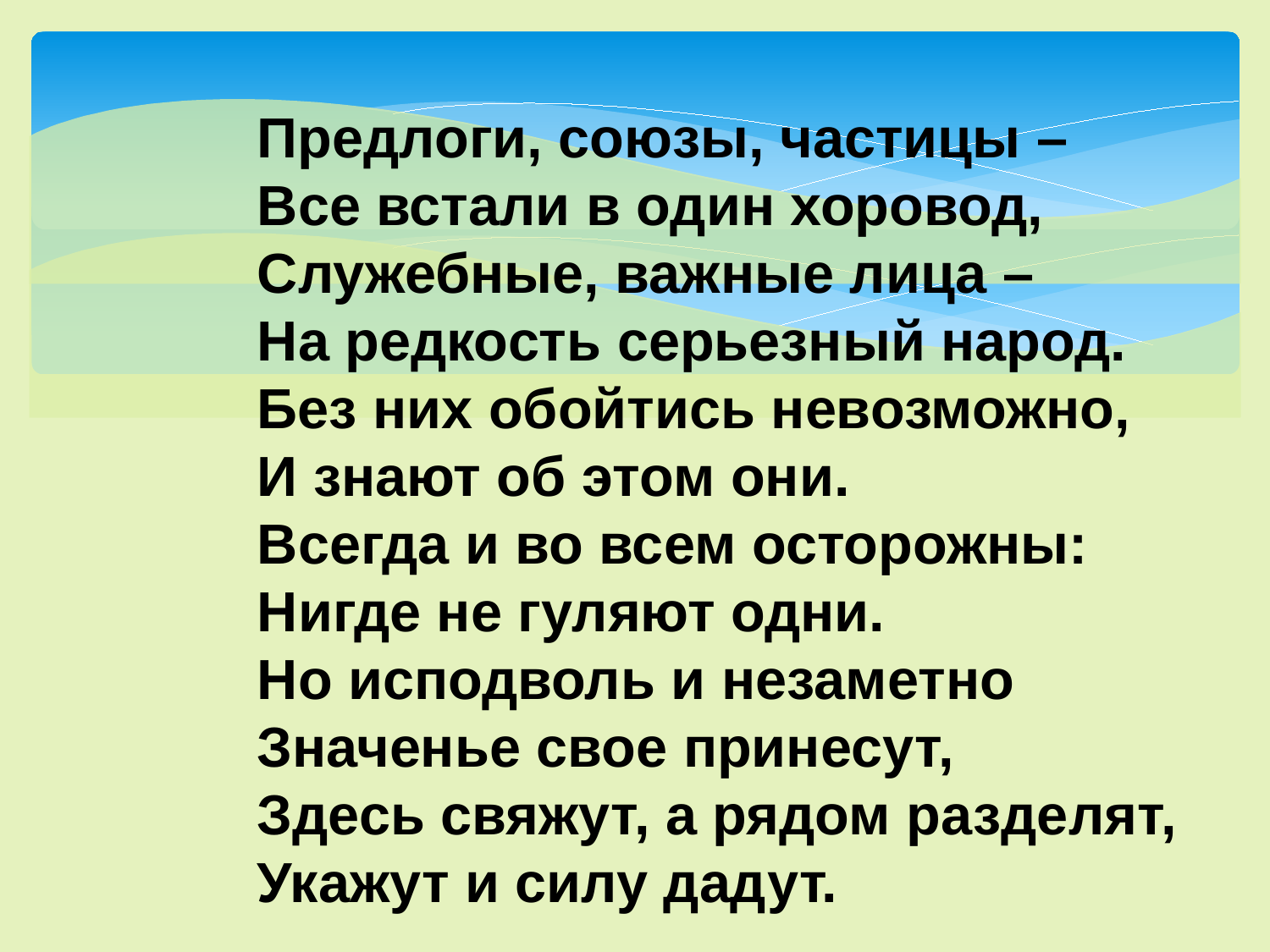

Предлоги, союзы, частицы –
Все встали в один хоровод,
Служебные, важные лица –
На редкость серьезный народ.
Без них обойтись невозможно,
И знают об этом они.
Всегда и во всем осторожны:
Нигде не гуляют одни.
Но исподволь и незаметно
Значенье свое принесут,
Здесь свяжут, а рядом разделят,
Укажут и силу дадут.